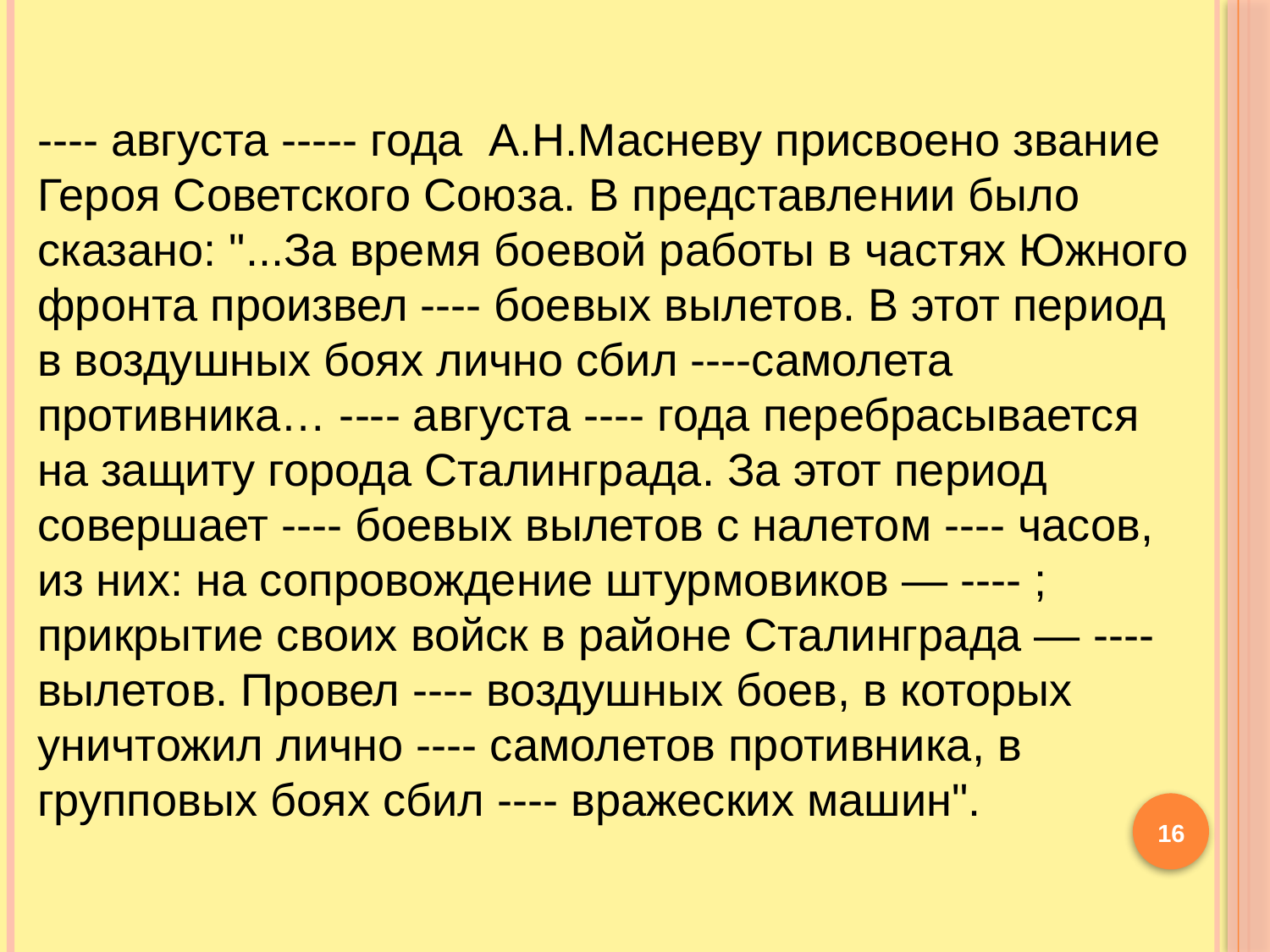

---- августа ----- года  А.Н.Масневу присвоено звание Героя Советского Союза. В представлении было сказано: "...За время боевой работы в частях Южного фронта произвел ---- боевых вылетов. В этот период в воздушных боях лично сбил ----самолета противника… ---- августа ---- года перебрасывается на защиту города Сталинграда. За этот период совершает ---- боевых вылетов с налетом ---- часов, из них: на сопровождение штурмовиков — ---- ; прикрытие своих войск в районе Сталинграда — ---- вылетов. Провел ---- воздушных боев, в которых уничтожил лично ---- самолетов противника, в групповых боях сбил ---- вражеских машин".
16